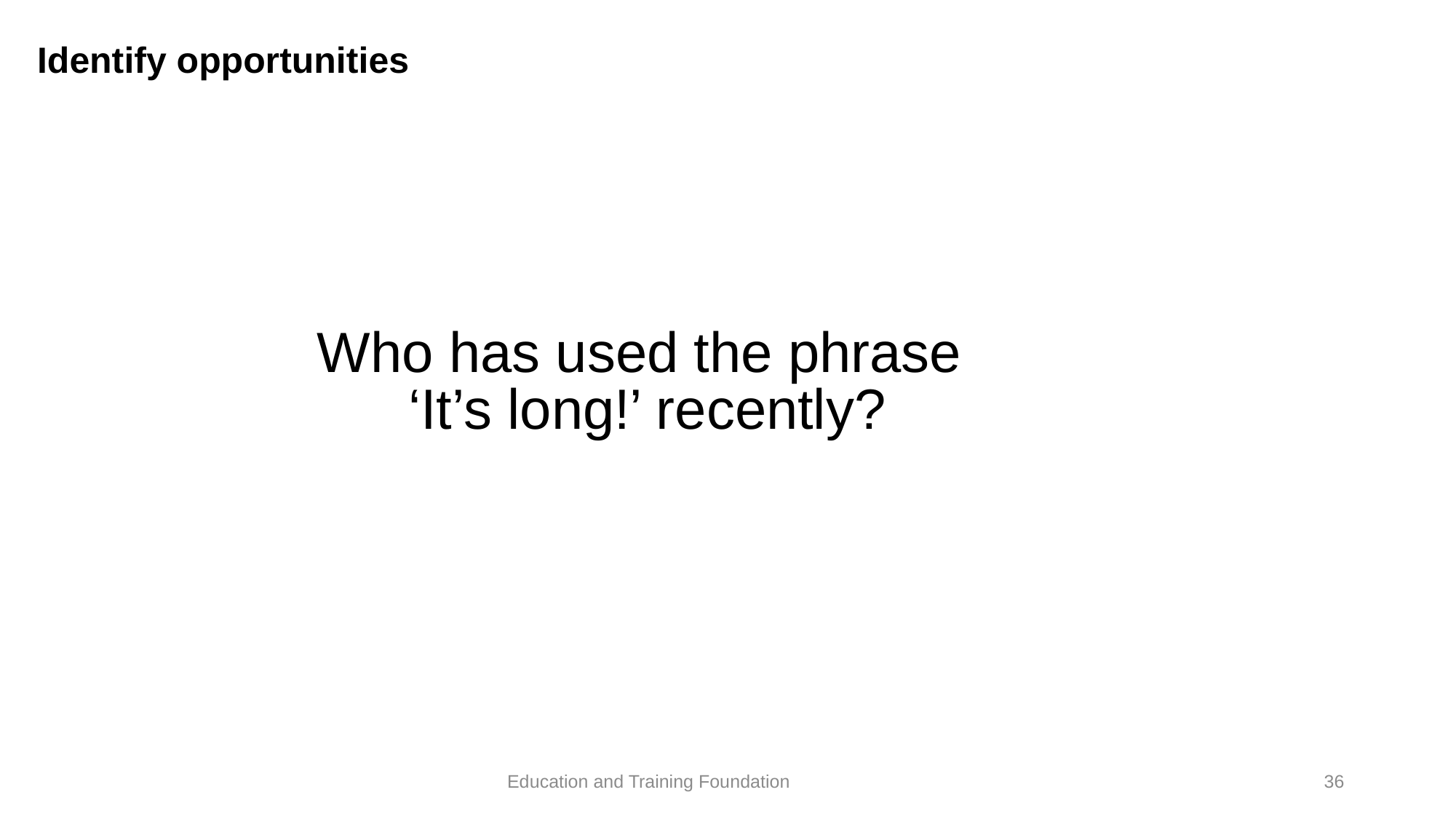

# Identify opportunities

Who has used the phrase
‘It’s long!’ recently?
36
Education and Training Foundation